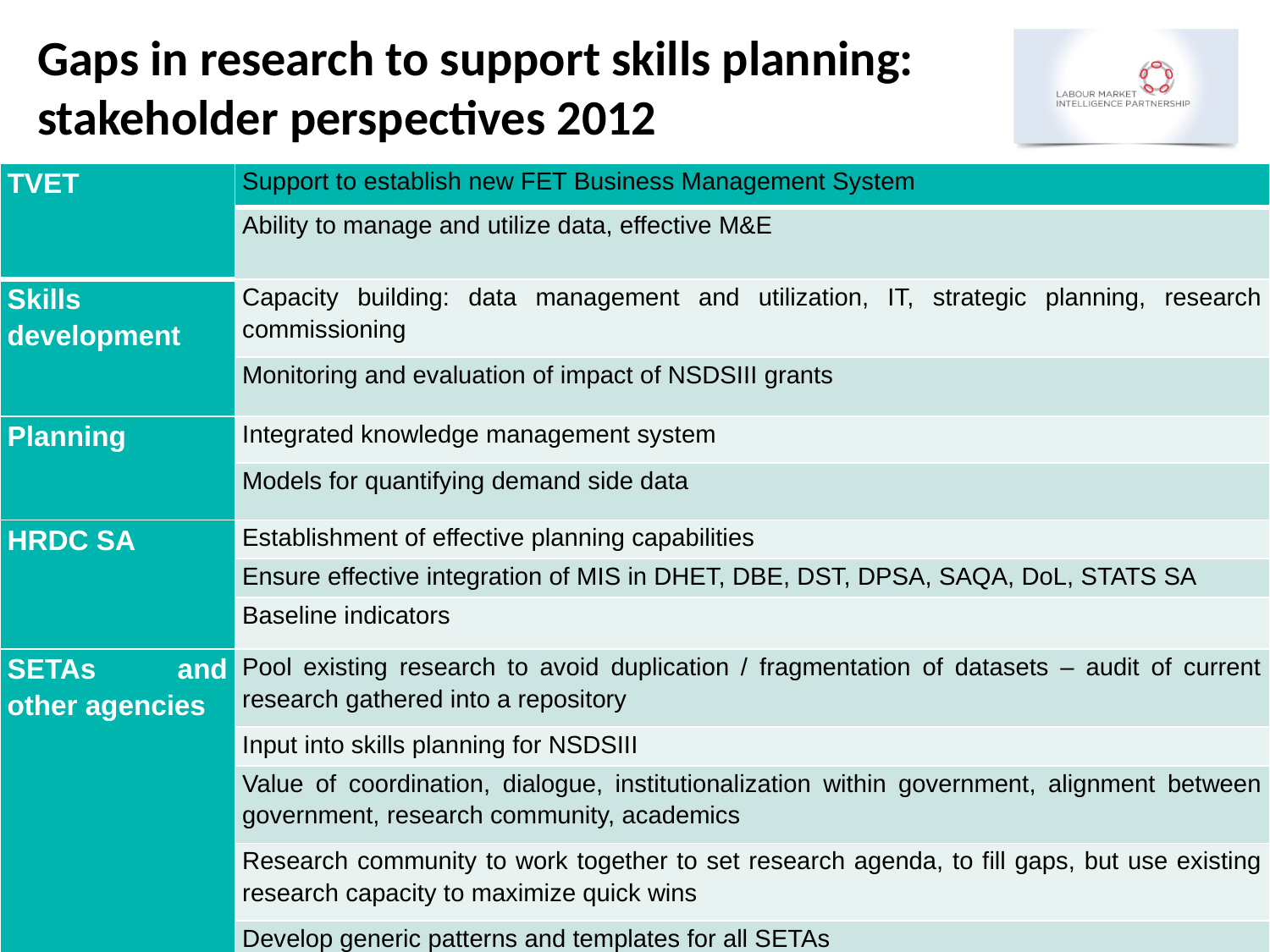

# Gaps in research to support skills planning: stakeholder perspectives 2012
| TVET | Support to establish new FET Business Management System |
| --- | --- |
|  | Ability to manage and utilize data, effective M&E |
| Skills development | Capacity building: data management and utilization, IT, strategic planning, research commissioning |
|  | Monitoring and evaluation of impact of NSDSIII grants |
| Planning | Integrated knowledge management system |
|  | Models for quantifying demand side data |
| HRDC SA | Establishment of effective planning capabilities |
|  | Ensure effective integration of MIS in DHET, DBE, DST, DPSA, SAQA, DoL, STATS SA |
|  | Baseline indicators |
| SETAs and other agencies | Pool existing research to avoid duplication / fragmentation of datasets – audit of current research gathered into a repository |
|  | Input into skills planning for NSDSIII |
|  | Value of coordination, dialogue, institutionalization within government, alignment between government, research community, academics |
|  | Research community to work together to set research agenda, to fill gaps, but use existing research capacity to maximize quick wins |
|  | Develop generic patterns and templates for all SETAs |